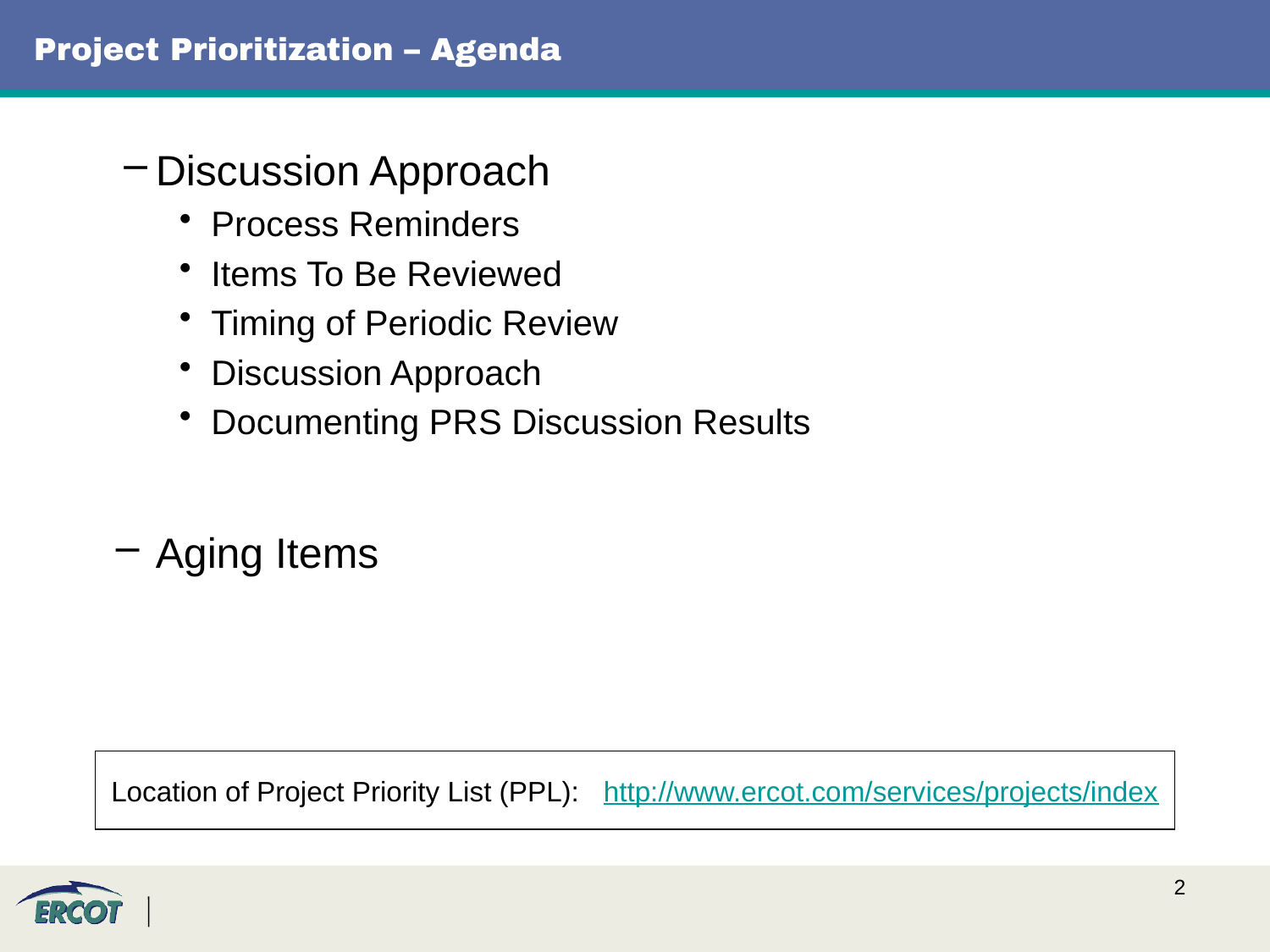

# Project Prioritization – Agenda
Discussion Approach
Process Reminders
Items To Be Reviewed
Timing of Periodic Review
Discussion Approach
Documenting PRS Discussion Results

Aging Items

Location of Project Priority List (PPL):   http://www.ercot.com/services/projects/index